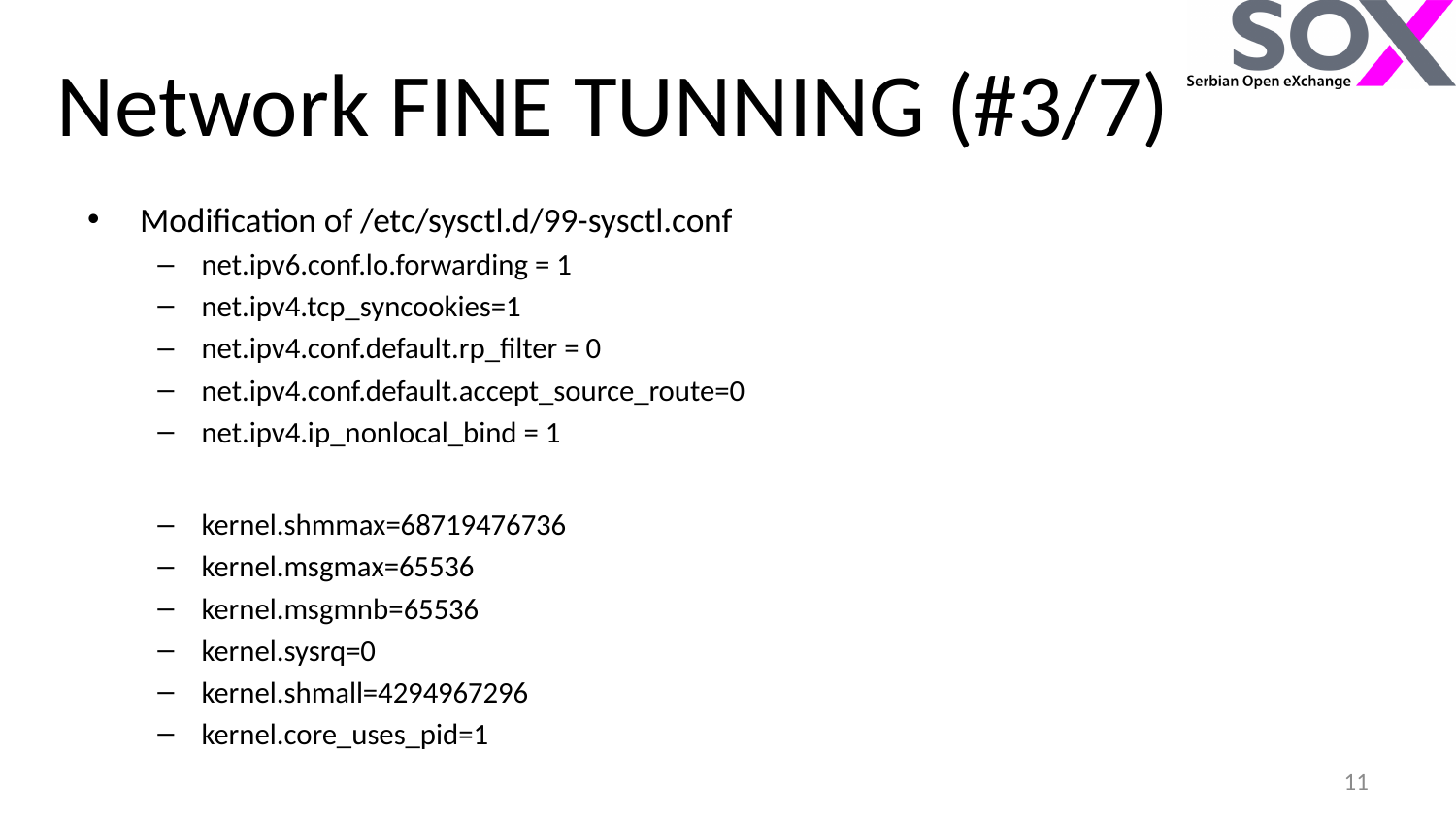

# Network FINE TUNNING (#3/7)
Modification of /etc/sysctl.d/99-sysctl.conf
net.ipv6.conf.lo.forwarding = 1
net.ipv4.tcp_syncookies=1
net.ipv4.conf.default.rp_filter = 0
net.ipv4.conf.default.accept_source_route=0
net.ipv4.ip_nonlocal_bind = 1

kernel.shmmax=68719476736
kernel.msgmax=65536
kernel.msgmnb=65536
kernel.sysrq=0
kernel.shmall=4294967296
kernel.core_uses_pid=1
11